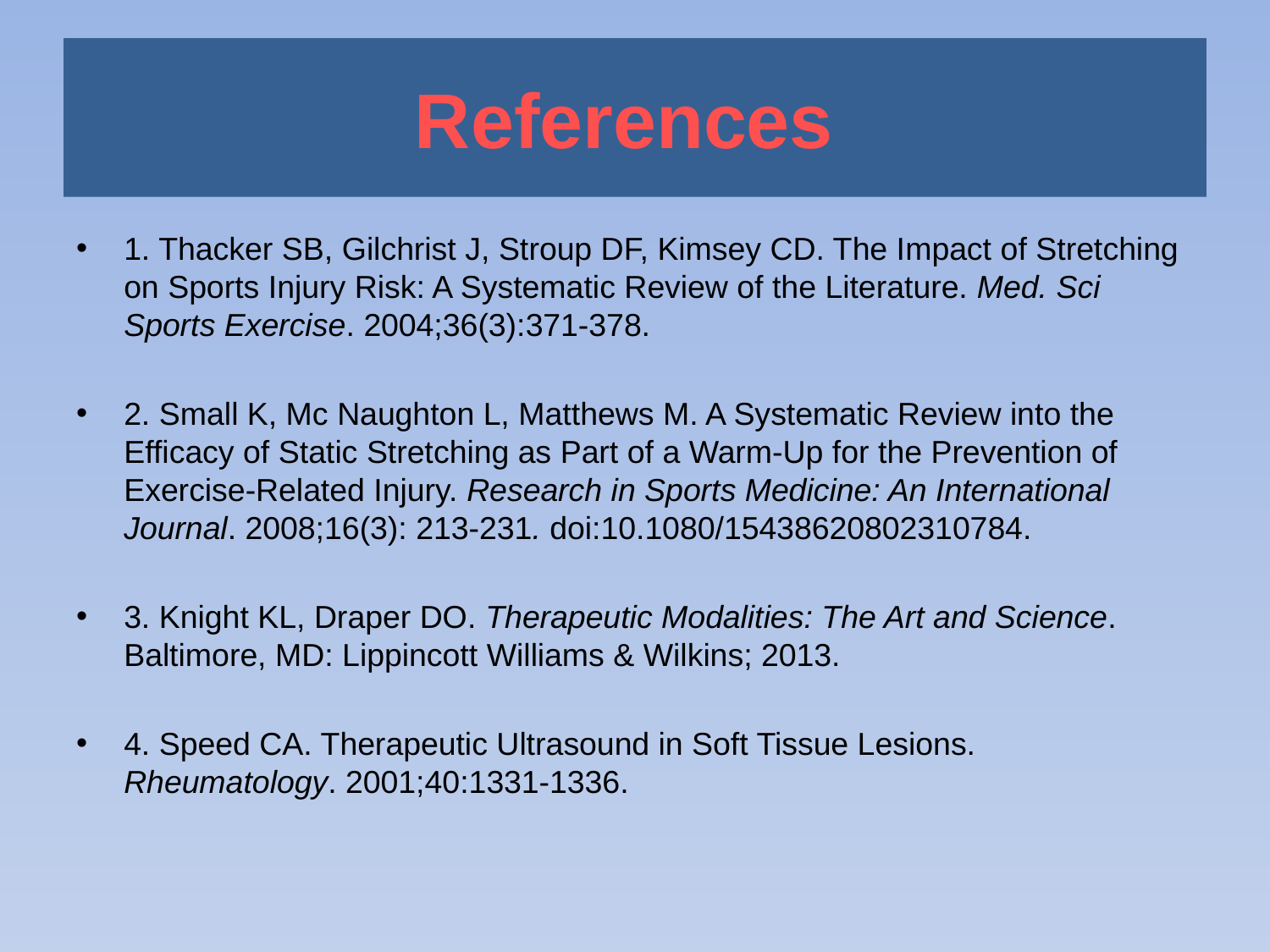

# References
1. Thacker SB, Gilchrist J, Stroup DF, Kimsey CD. The Impact of Stretching on Sports Injury Risk: A Systematic Review of the Literature. Med. Sci Sports Exercise. 2004;36(3):371-378.

2. Small K, Mc Naughton L, Matthews M. A Systematic Review into the Efficacy of Static Stretching as Part of a Warm-Up for the Prevention of Exercise-Related Injury. Research in Sports Medicine: An International Journal. 2008;16(3): 213-231. doi:10.1080/15438620802310784.

3. Knight KL, Draper DO. Therapeutic Modalities: The Art and Science. Baltimore, MD: Lippincott Williams & Wilkins; 2013.

4. Speed CA. Therapeutic Ultrasound in Soft Tissue Lesions. Rheumatology. 2001;40:1331-1336.